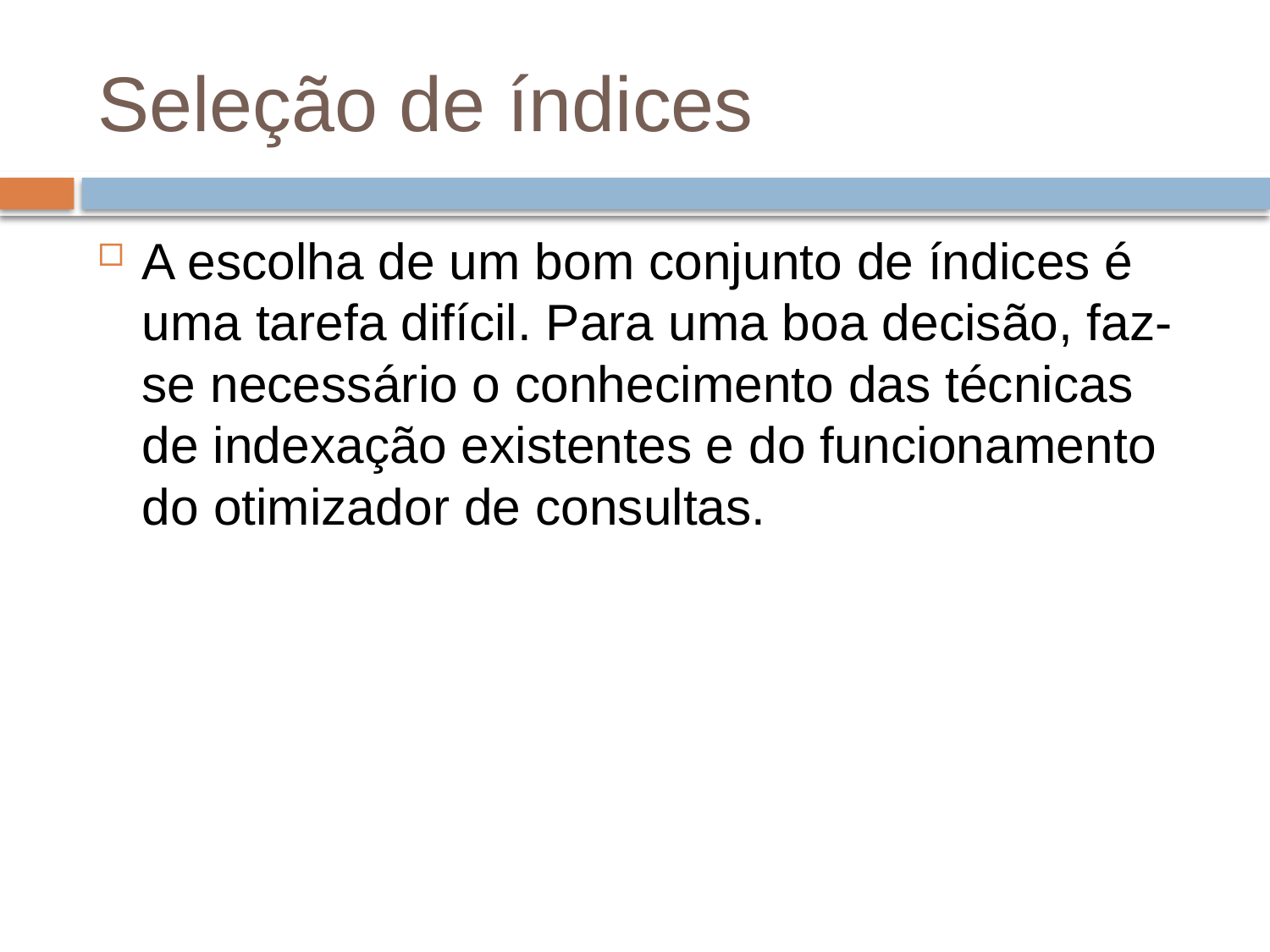

# Seleção de índices
A escolha de um bom conjunto de índices é uma tarefa difícil. Para uma boa decisão, faz-se necessário o conhecimento das técnicas de indexação existentes e do funcionamento do otimizador de consultas.